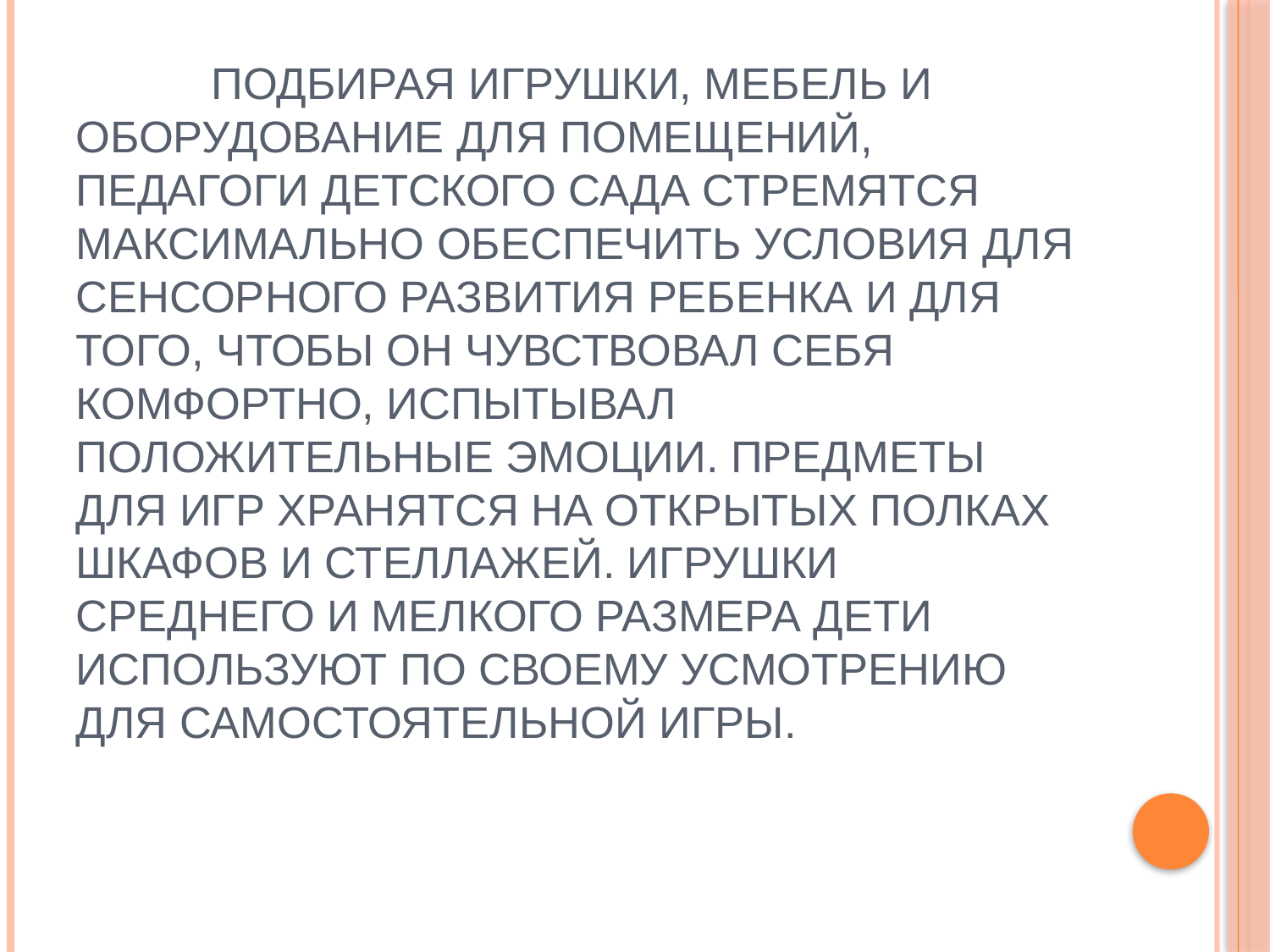

# Подбирая игрушки, мебель и оборудование для помещений, педагоги детского сада стремятся максимально обеспечить условия для сенсорного развития ребенка и для того, чтобы он чувствовал себя комфортно, испытывал положительные эмоции. Предметы для игр хранятся на открытых полках шкафов и стеллажей. Игрушки среднего и мелкого размера дети используют по своему усмотрению для самостоятельной игры.